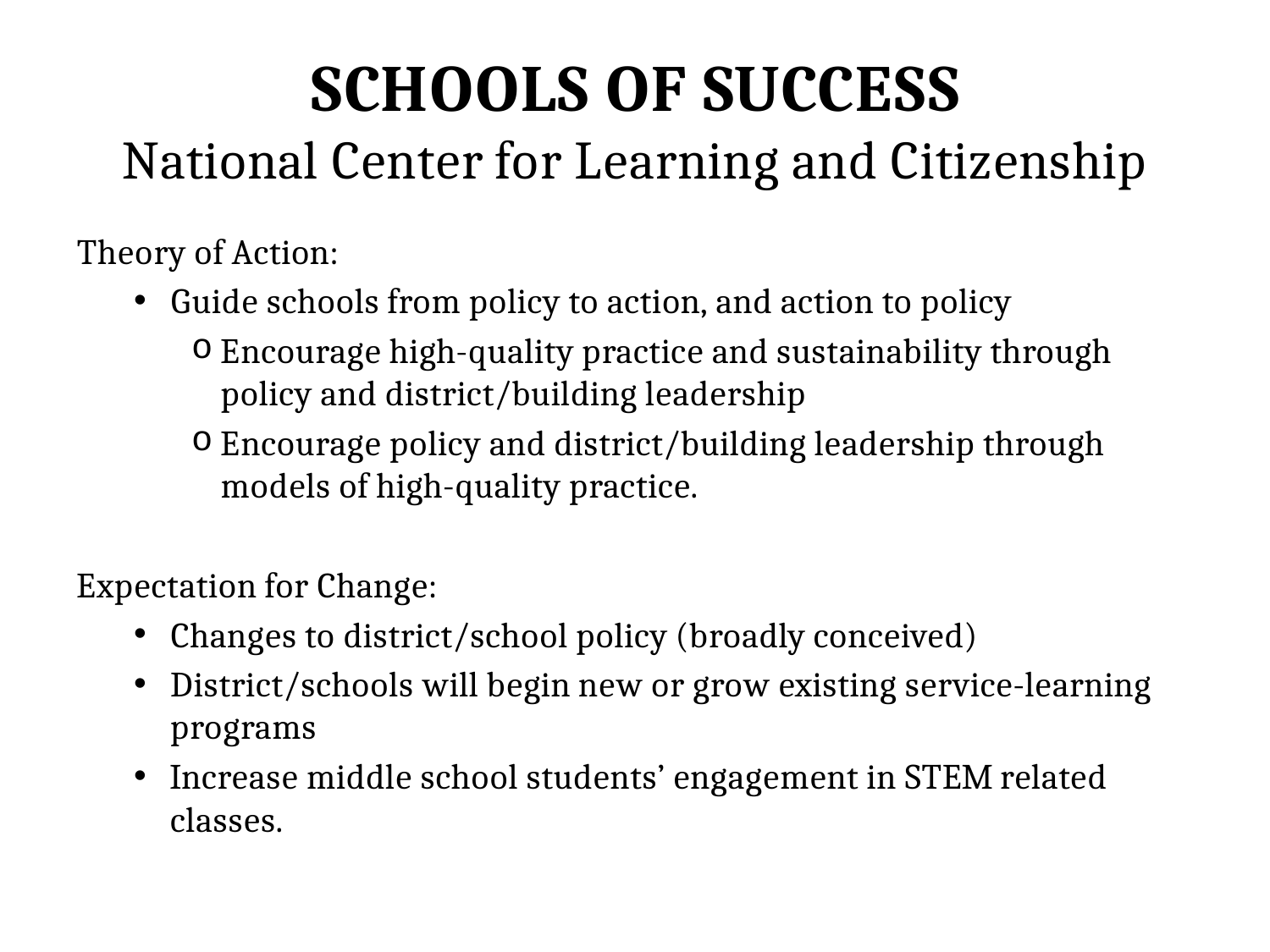

# Schools of Success National Center for Learning and Citizenship
Theory of Action:
Guide schools from policy to action, and action to policy
Encourage high-quality practice and sustainability through policy and district/building leadership
Encourage policy and district/building leadership through models of high-quality practice.

Expectation for Change:
Changes to district/school policy (broadly conceived)
District/schools will begin new or grow existing service-learning programs
Increase middle school students’ engagement in STEM related classes.